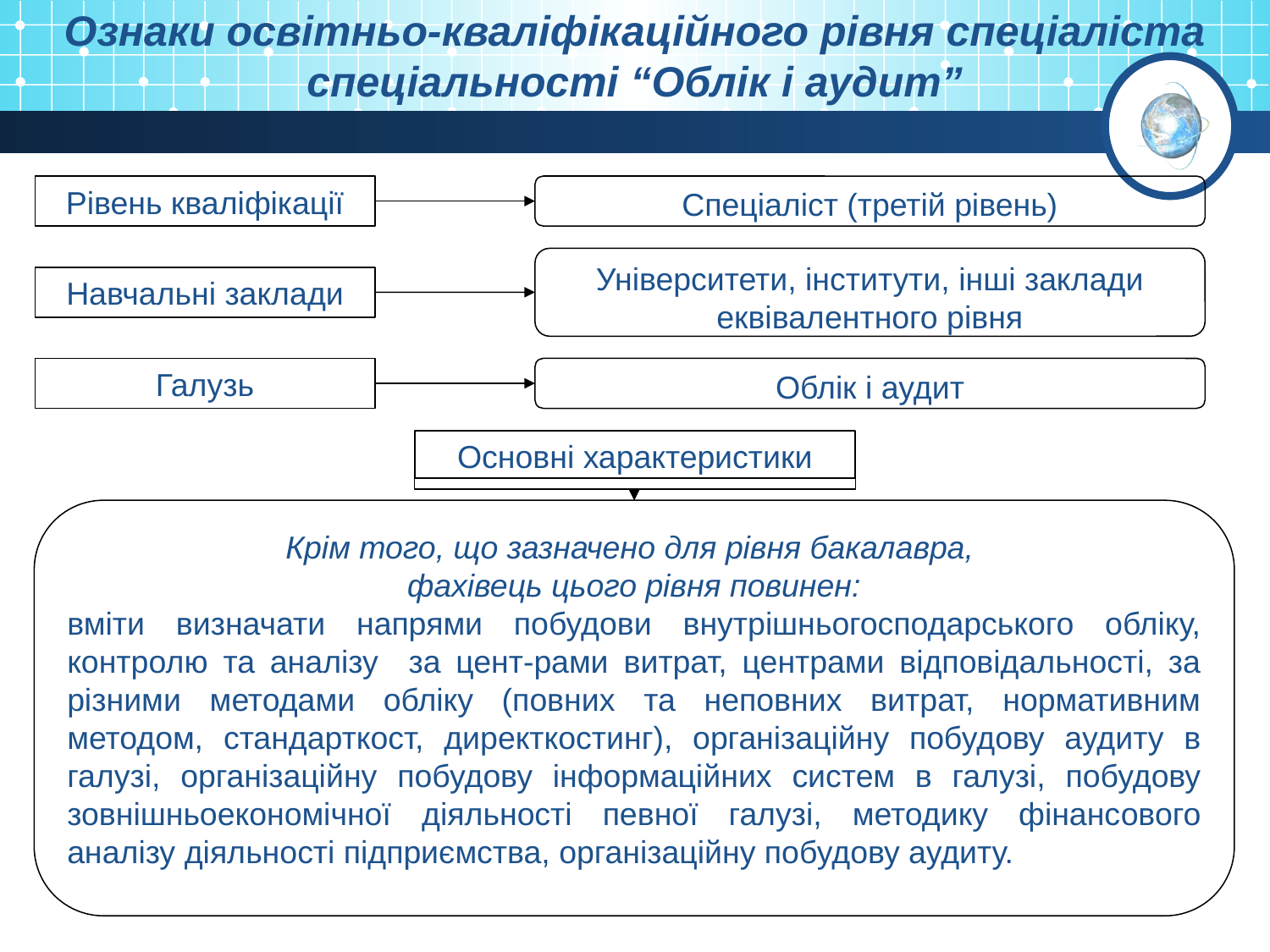

# Ознаки освітньо-кваліфікаційного рівня спеціаліста спеціальності “Облік і аудит”
Рівень кваліфікації
Спеціаліст (третій рівень)
Університети, інститути, інші заклади еквівалентного рівня
Навчальні заклади
Галузь
Облік і аудит
Основні характеристики
Крім того, що зазначено для рівня бакалавра,
фахівець цього рівня повинен:
вміти визначати напрями побудови внутрішньогосподарського обліку, контролю та аналізу  за цент-рами витрат, центрами відповідальності, за різними методами обліку (повних та неповних витрат, нормативним методом, стандарткост, директкостинг), організаційну побудову аудиту в галузі, організаційну побудову інформаційних систем в галузі, побудову зовнішньоекономічної діяльності певної галузі, методику фінансового аналізу діяльності підприємства, організаційну побудову аудиту.